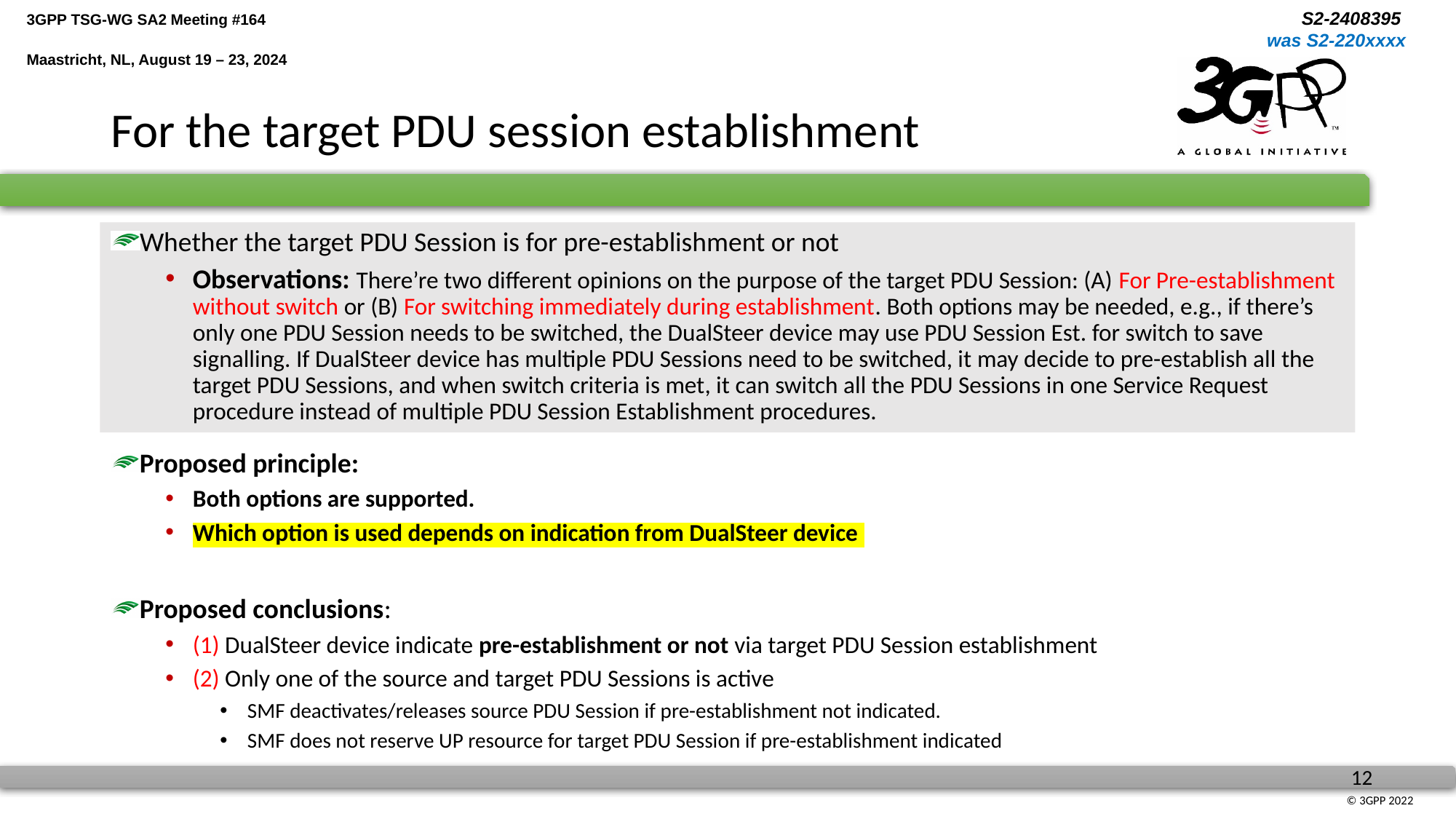

# For the target PDU session establishment
Whether the target PDU Session is for pre-establishment or not
Observations: There’re two different opinions on the purpose of the target PDU Session: (A) For Pre-establishment without switch or (B) For switching immediately during establishment. Both options may be needed, e.g., if there’s only one PDU Session needs to be switched, the DualSteer device may use PDU Session Est. for switch to save signalling. If DualSteer device has multiple PDU Sessions need to be switched, it may decide to pre-establish all the target PDU Sessions, and when switch criteria is met, it can switch all the PDU Sessions in one Service Request procedure instead of multiple PDU Session Establishment procedures.
Proposed principle:
Both options are supported.
Which option is used depends on indication from DualSteer device

Proposed conclusions:
(1) DualSteer device indicate pre-establishment or not via target PDU Session establishment
(2) Only one of the source and target PDU Sessions is active
SMF deactivates/releases source PDU Session if pre-establishment not indicated.
SMF does not reserve UP resource for target PDU Session if pre-establishment indicated